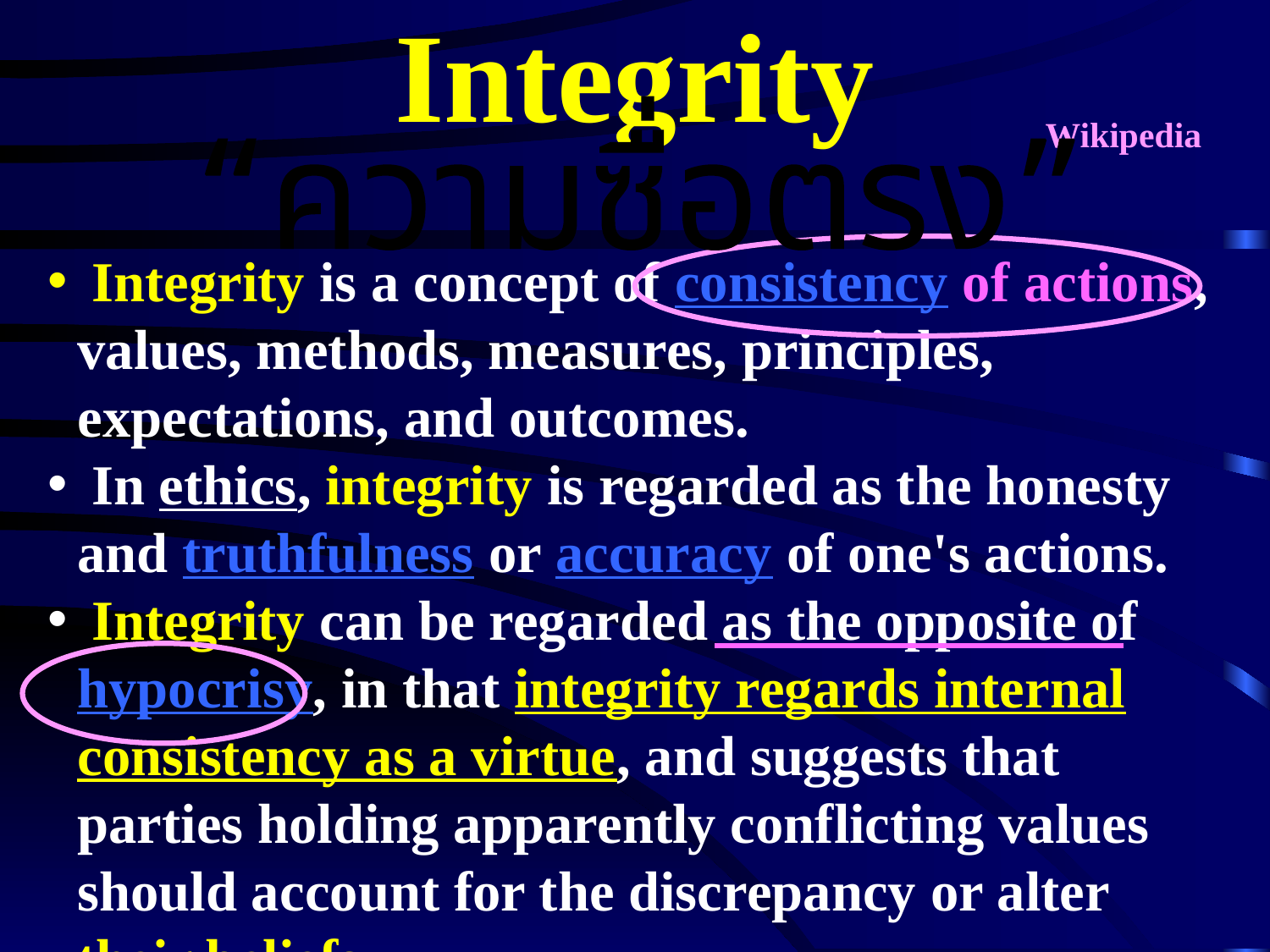

# Integrity
“ความซื่อตรง”
Wikipedia

 Integrity is a concept of consistency of actions, values, methods, measures, principles, expectations, and outcomes.
 In ethics, integrity is regarded as the honesty and truthfulness or accuracy of one's actions.
 Integrity can be regarded as the opposite of hypocrisy, in that integrity regards internal consistency as a virtue, and suggests that parties holding apparently conflicting values should account for the discrepancy or alter their beliefs.